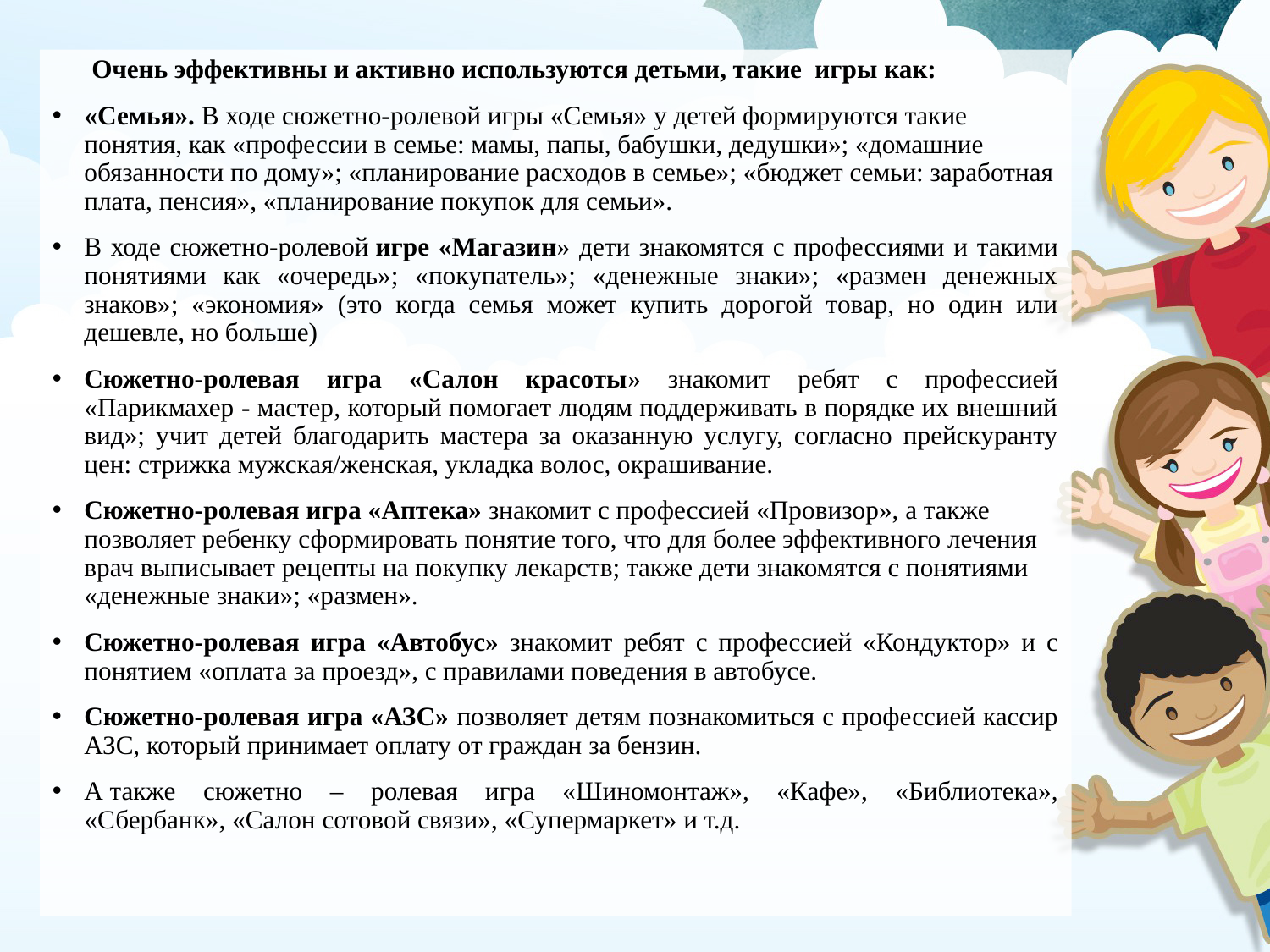

Очень эффективны и активно используются детьми, такие  игры как:
«Семья». В ходе сюжетно-ролевой игры «Семья» у детей формируются такие понятия, как «профессии в семье: мамы, папы, бабушки, дедушки»; «домашние обязанности по дому»; «планирование расходов в семье»; «бюджет семьи: заработная плата, пенсия», «планирование покупок для семьи».
В ходе сюжетно-ролевой игре «Магазин» дети знакомятся с профессиями и такими понятиями как «очередь»; «покупатель»; «денежные знаки»; «размен денежных знаков»; «экономия» (это когда семья может купить дорогой товар, но один или дешевле, но больше)
Сюжетно-ролевая игра «Салон красоты» знакомит ребят с профессией «Парикмахер - мастер, который помогает людям поддерживать в порядке их внешний вид»; учит детей благодарить мастера за оказанную услугу, согласно прейскуранту цен: стрижка мужская/женская, укладка волос, окрашивание.
Сюжетно-ролевая игра «Аптека» знакомит с профессией «Провизор», а также позволяет ребенку сформировать понятие того, что для более эффективного лечения врач выписывает рецепты на покупку лекарств; также дети знакомятся с понятиями «денежные знаки»; «размен».
Сюжетно-ролевая игра «Автобус» знакомит ребят с профессией «Кондуктор» и с понятием «оплата за проезд», с правилами поведения в автобусе.
Сюжетно-ролевая игра «АЗС» позволяет детям познакомиться с профессией кассир АЗС, который принимает оплату от граждан за бензин.
А также сюжетно – ролевая игра «Шиномонтаж», «Кафе», «Библиотека», «Сбербанк», «Салон сотовой связи», «Супермаркет» и т.д.